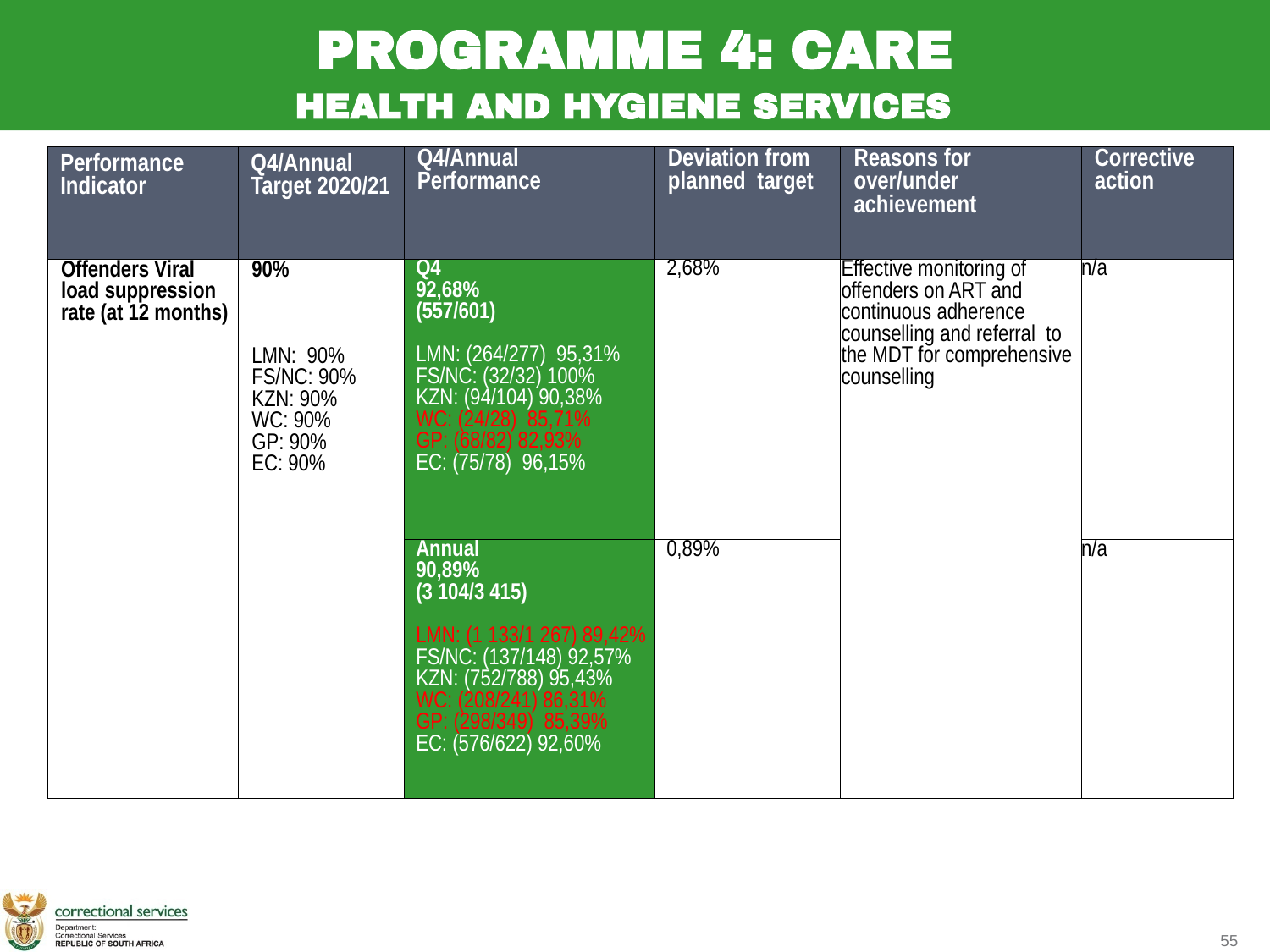

PROGRAMME 4: CARE
HEALTH AND HYGIENE SERVICES
| Performance Indicator | Q4/Annual Target 2020/21 | Q4/Annual Performance | Deviation from planned target | Reasons for over/under achievement | Corrective action |
| --- | --- | --- | --- | --- | --- |
| Offenders Viral load suppression rate (at 12 months) | 90% LMN: 90% FS/NC: 90% KZN: 90% WC: 90% GP: 90% EC: 90% | Q4 92,68% (557/601) LMN: (264/277) 95,31% FS/NC: (32/32) 100% KZN: (94/104) 90,38% WC: (24/28) 85,71% GP: (68/82) 82,93% EC: (75/78) 96,15% | 2,68% | Effective monitoring of offenders on ART and continuous adherence counselling and referral to the MDT for comprehensive counselling | n/a |
|  |  | Annual 90,89% (3 104/3 415) LMN: (1 133/1 267) 89,42% FS/NC: (137/148) 92,57% KZN: (752/788) 95,43% WC: (208/241) 86,31% GP: (298/349) 85,39% EC: (576/622) 92,60% | 0,89% |  | n/a |